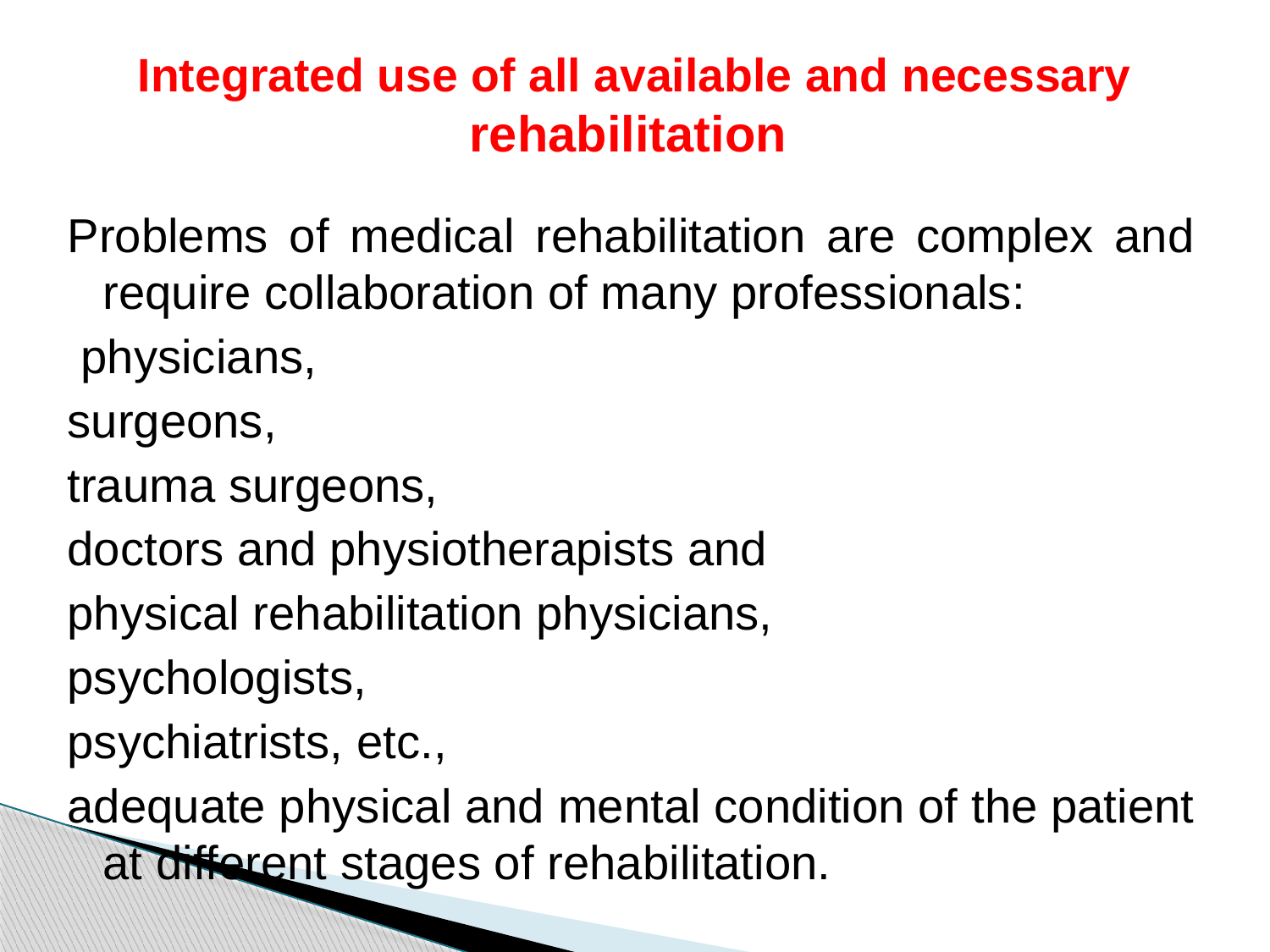

# Integrated use of all available and necessary rehabilitation
Problems of medical rehabilitation are complex and require collaboration of many professionals:
 physicians,
surgeons,
trauma surgeons,
doctors and physiotherapists and
physical rehabilitation physicians,
psychologists,
psychiatrists, etc.,
adequate physical and mental condition of the patient at different stages of rehabilitation.